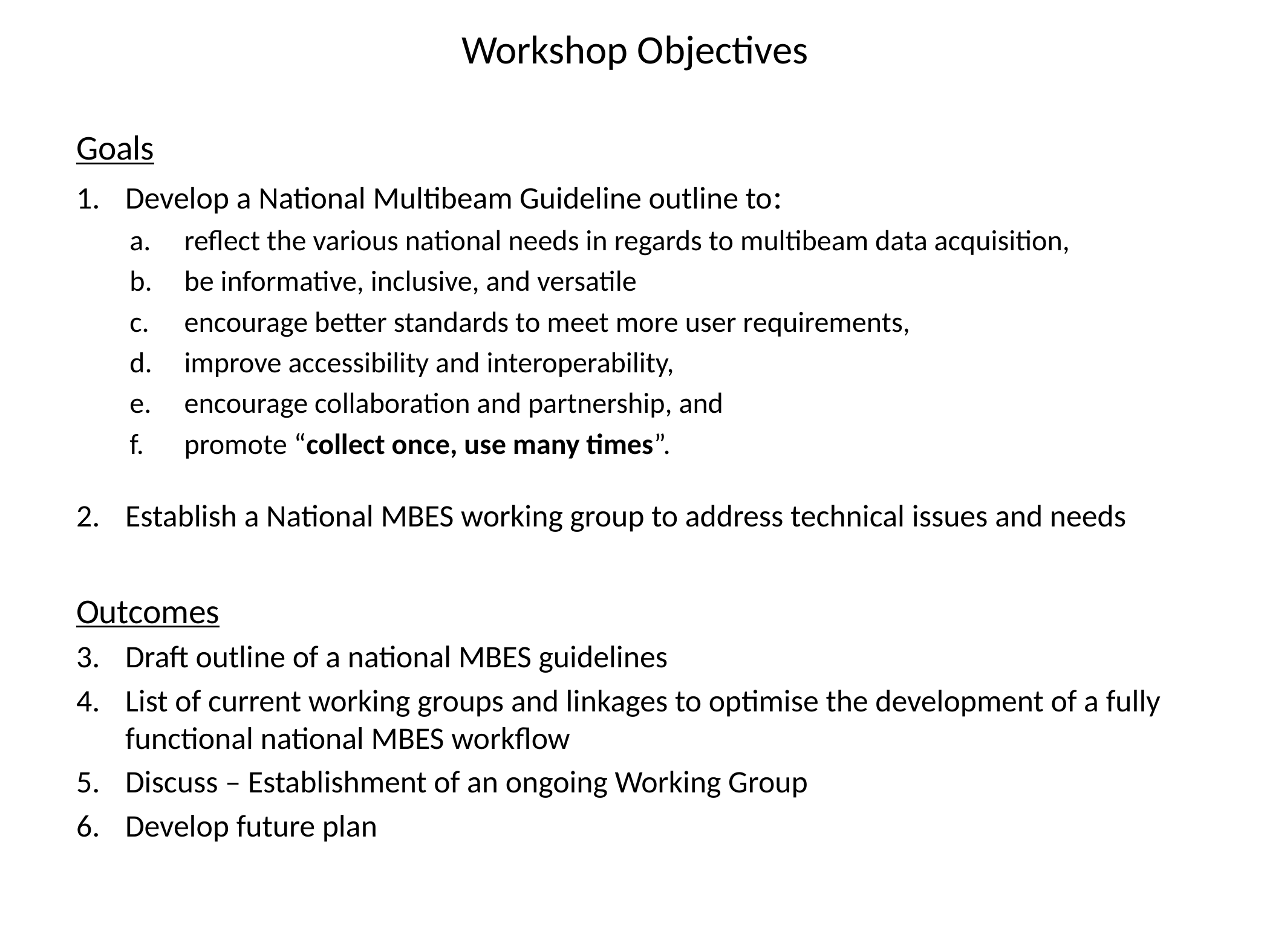

# Workshop Objectives
Goals
Develop a National Multibeam Guideline outline to:
reflect the various national needs in regards to multibeam data acquisition,
be informative, inclusive, and versatile
encourage better standards to meet more user requirements,
improve accessibility and interoperability,
encourage collaboration and partnership, and
promote “collect once, use many times”.

Establish a National MBES working group to address technical issues and needs

Outcomes
Draft outline of a national MBES guidelines
List of current working groups and linkages to optimise the development of a fully functional national MBES workflow
Discuss – Establishment of an ongoing Working Group
Develop future plan